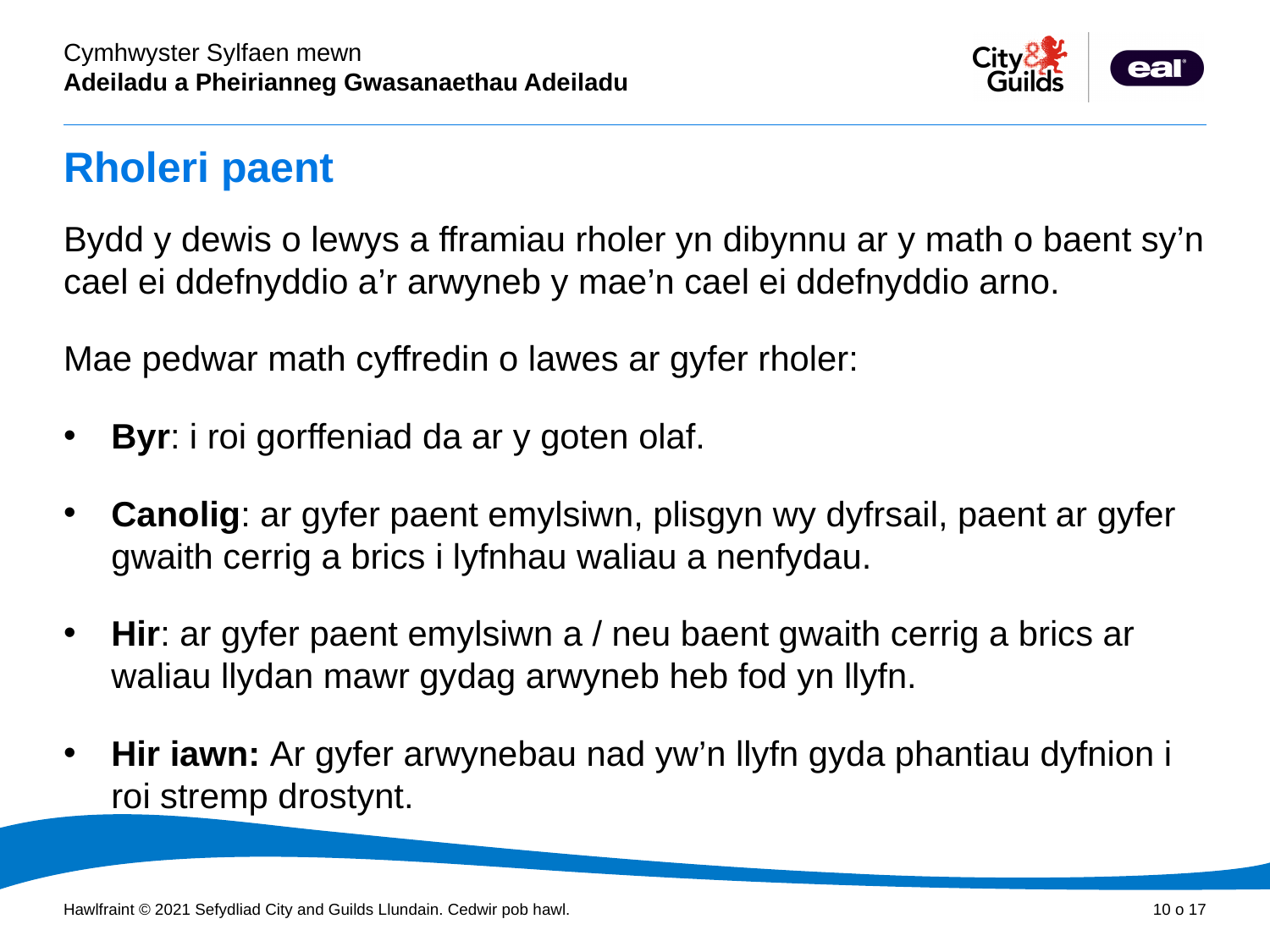

# Rholeri paent
Bydd y dewis o lewys a fframiau rholer yn dibynnu ar y math o baent sy’n cael ei ddefnyddio a’r arwyneb y mae’n cael ei ddefnyddio arno.
Mae pedwar math cyffredin o lawes ar gyfer rholer:
Byr: i roi gorffeniad da ar y goten olaf.
Canolig: ar gyfer paent emylsiwn, plisgyn wy dyfrsail, paent ar gyfer gwaith cerrig a brics i lyfnhau waliau a nenfydau.
Hir: ar gyfer paent emylsiwn a / neu baent gwaith cerrig a brics ar waliau llydan mawr gydag arwyneb heb fod yn llyfn.
Hir iawn: Ar gyfer arwynebau nad yw’n llyfn gyda phantiau dyfnion i roi stremp drostynt.